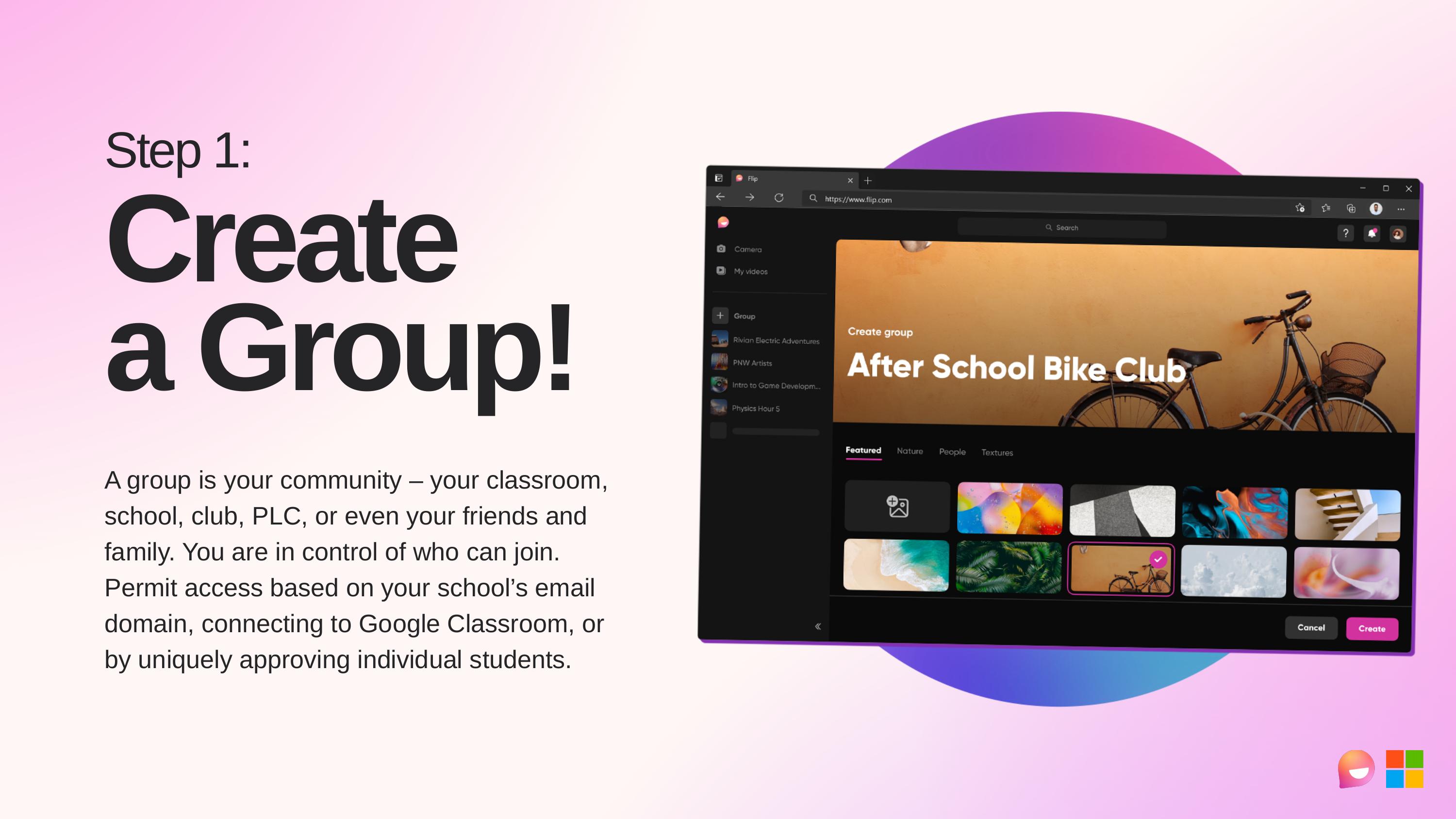

Step 1:
Create
a Group!
A group is your community – your classroom, school, club, PLC, or even your friends and family. You are in control of who can join. Permit access based on your school’s email domain, connecting to Google Classroom, or by uniquely approving individual students.​